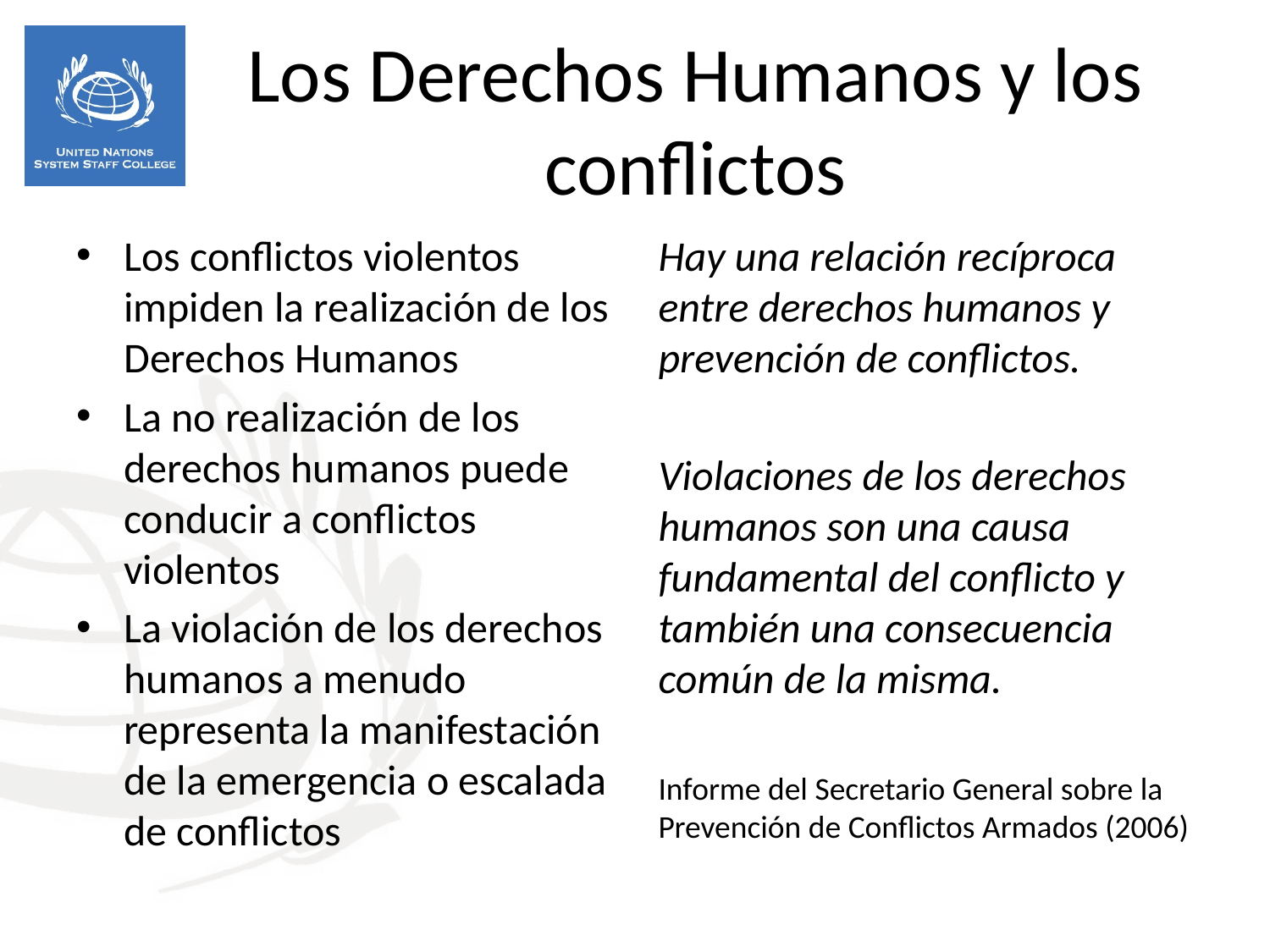

Los Derechos Humanos y los conflictos
Los conflictos violentos impiden la realización de los Derechos Humanos
La no realización de los derechos humanos puede conducir a conflictos violentos
La violación de los derechos humanos a menudo representa la manifestación de la emergencia o escalada de conflictos
Hay una relación recíproca entre derechos humanos y prevención de conflictos.

Violaciones de los derechos humanos son una causa fundamental del conflicto y también una consecuencia común de la misma.

Informe del Secretario General sobre la Prevención de Conflictos Armados (2006)